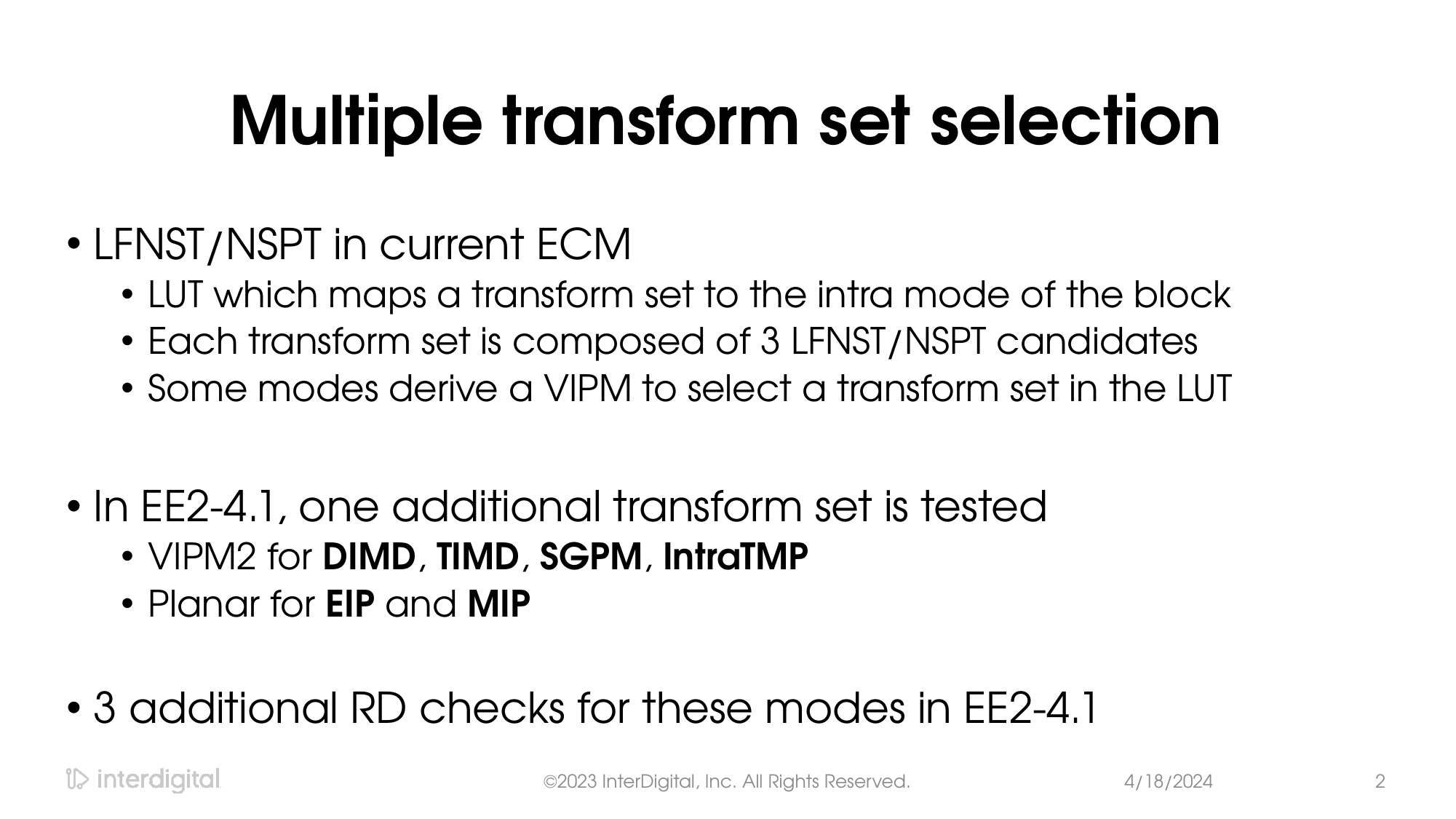

# Multiple transform set selection
LFNST/NSPT in current ECM
LUT which maps a transform set to the intra mode of the block
Each transform set is composed of 3 LFNST/NSPT candidates
Some modes derive a VIPM to select a transform set in the LUT

In EE2-4.1, one additional transform set is tested
VIPM2 for DIMD, TIMD, SGPM, IntraTMP
Planar for EIP and MIP

3 additional RD checks for these modes in EE2-4.1

©2023 InterDigital, Inc. All Rights Reserved.
4/18/2024
2